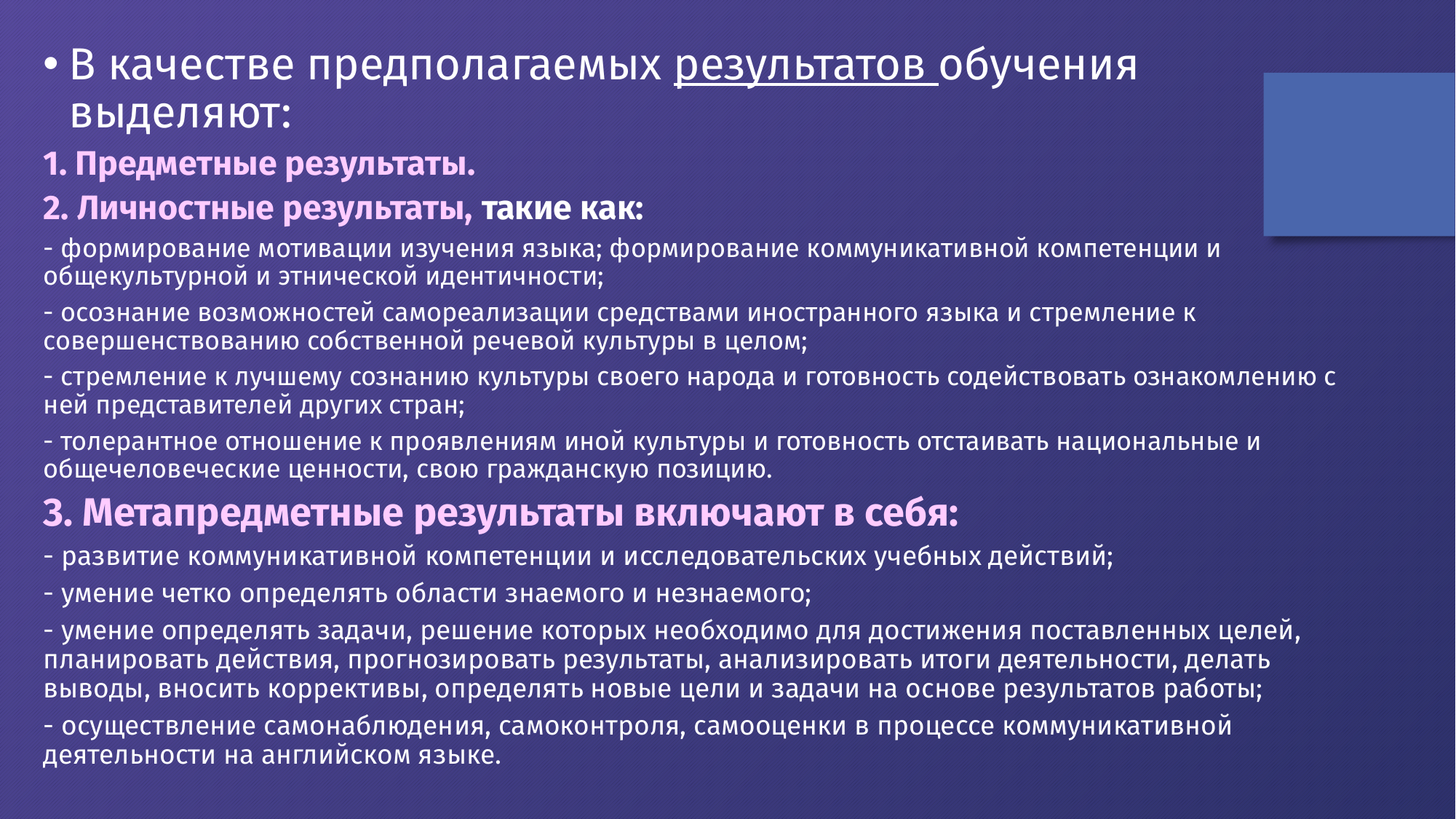

В качестве предполагаемых результатов обучения выделяют:
1. Предметные результаты.
2. Личностные результаты, такие как:
- формирование мотивации изучения языка; формирование коммуникативной компетенции и общекультурной и этнической идентичности;
- осознание возможностей самореализации средствами иностранного языка и стремление к совершенствованию собственной речевой культуры в целом;
- стремление к лучшему сознанию культуры своего народа и готовность содействовать ознакомлению с ней представителей других стран;
- толерантное отношение к проявлениям иной культуры и готовность отстаивать национальные и общечеловеческие ценности, свою гражданскую позицию.
3. Метапредметные результаты включают в себя:
- развитие коммуникативной компетенции и исследовательских учебных действий;
- умение четко определять области знаемого и незнаемого;
- умение определять задачи, решение которых необходимо для достижения поставленных целей, планировать действия, прогнозировать результаты, анализировать итоги деятельности, делать выводы, вносить коррективы, определять новые цели и задачи на основе результатов работы;
- осуществление самонаблюдения, самоконтроля, самооценки в процессе коммуникативной деятельности на английском языке.